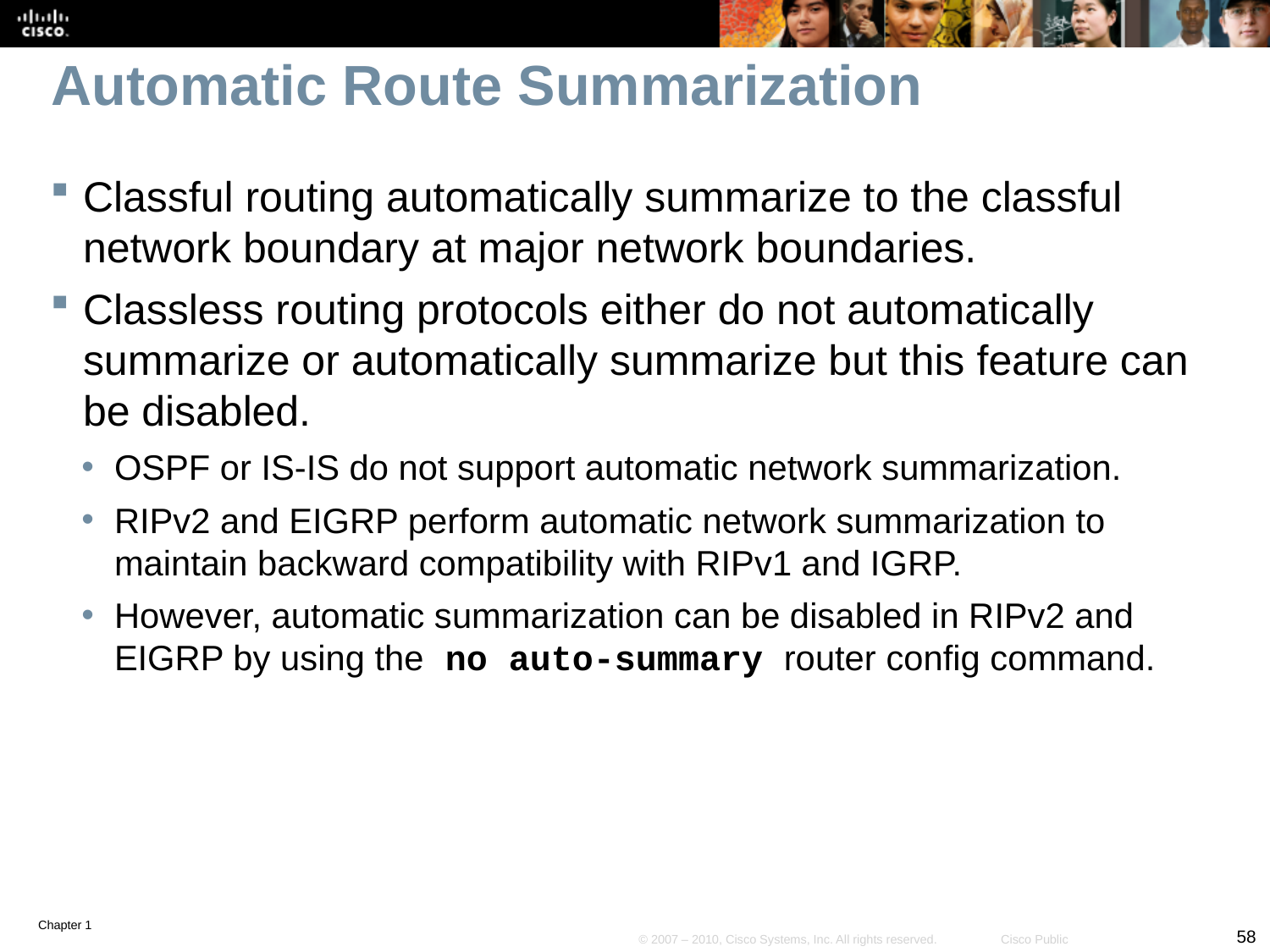

# Automatic Route Summarization
Classful routing automatically summarize to the classful network boundary at major network boundaries.
Classless routing protocols either do not automatically summarize or automatically summarize but this feature can be disabled.
OSPF or IS-IS do not support automatic network summarization.
RIPv2 and EIGRP perform automatic network summarization to maintain backward compatibility with RIPv1 and IGRP.
However, automatic summarization can be disabled in RIPv2 and EIGRP by using the no auto-summary router config command.